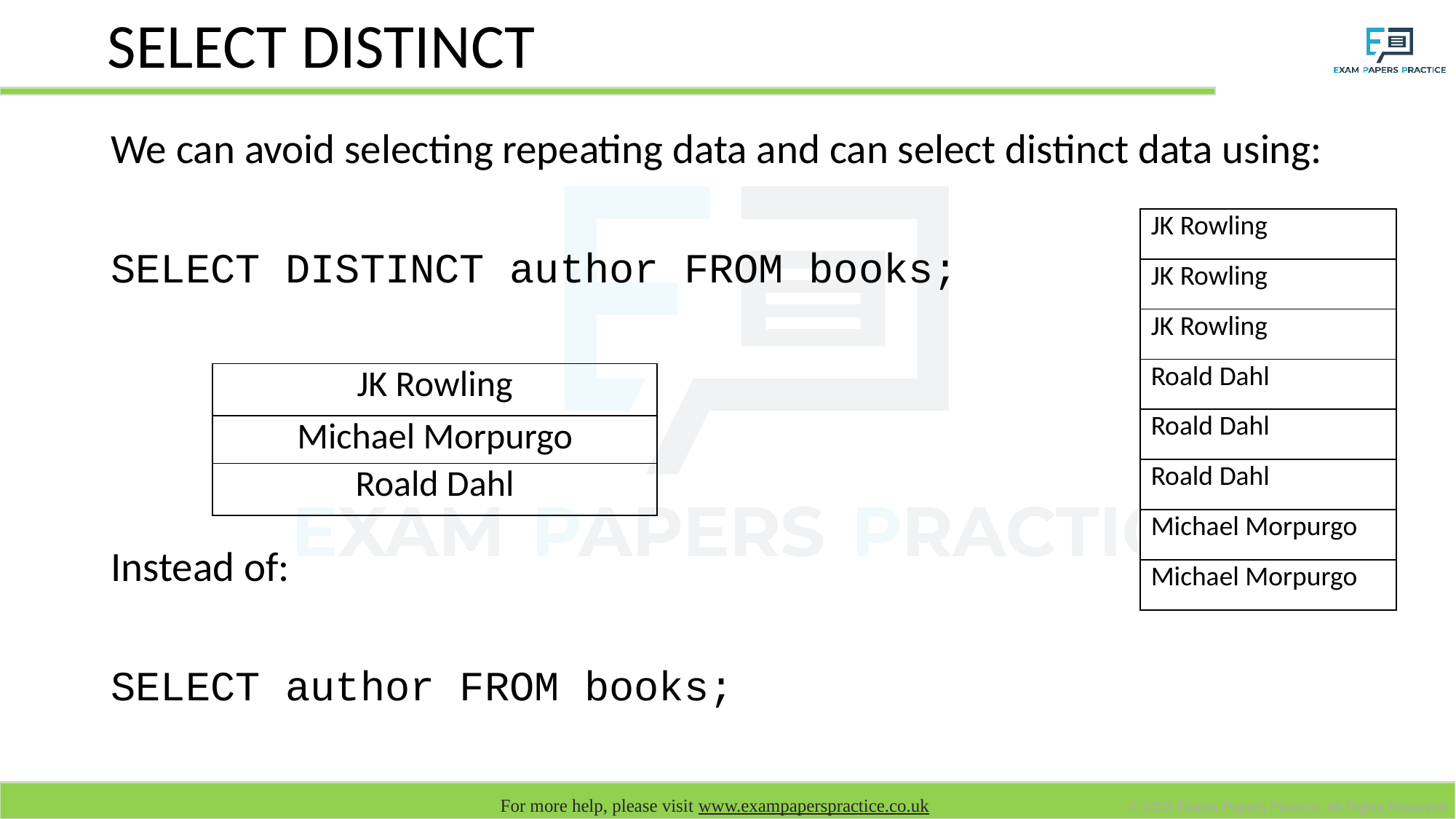

# SELECT DISTINCT
We can avoid selecting repeating data and can select distinct data using:

SELECT DISTINCT author FROM books;

Instead of:

SELECT author FROM books;

| JK Rowling |
| --- |
| JK Rowling |
| JK Rowling |
| Roald Dahl |
| Roald Dahl |
| Roald Dahl |
| Michael Morpurgo |
| Michael Morpurgo |
| JK Rowling |
| --- |
| Michael Morpurgo |
| Roald Dahl |